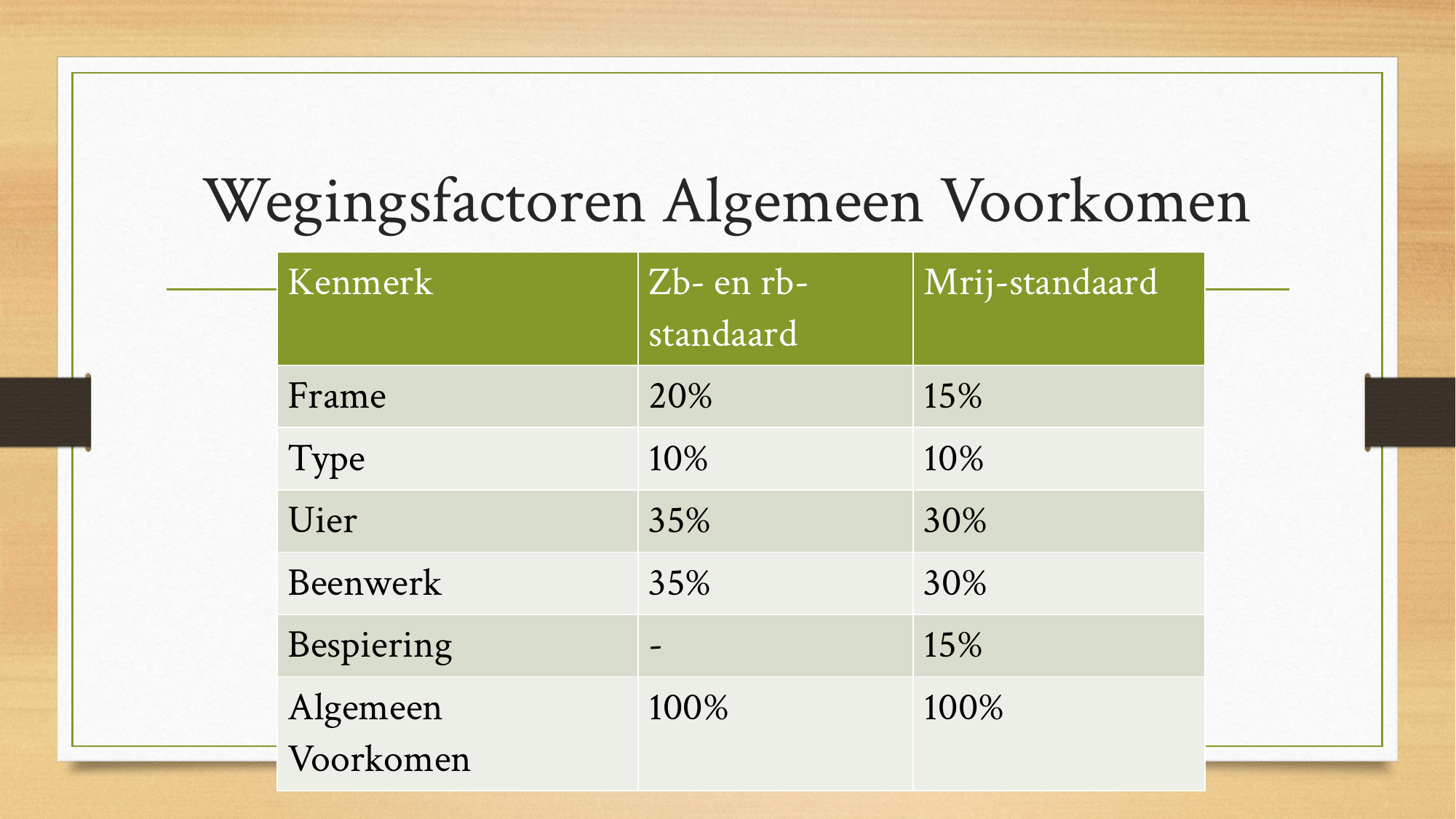

# Wegingsfactoren Algemeen Voorkomen
| Kenmerk | Zb- en rb-standaard | Mrij-standaard |
| --- | --- | --- |
| Frame | 20% | 15% |
| Type | 10% | 10% |
| Uier | 35% | 30% |
| Beenwerk | 35% | 30% |
| Bespiering | - | 15% |
| Algemeen Voorkomen | 100% | 100% |